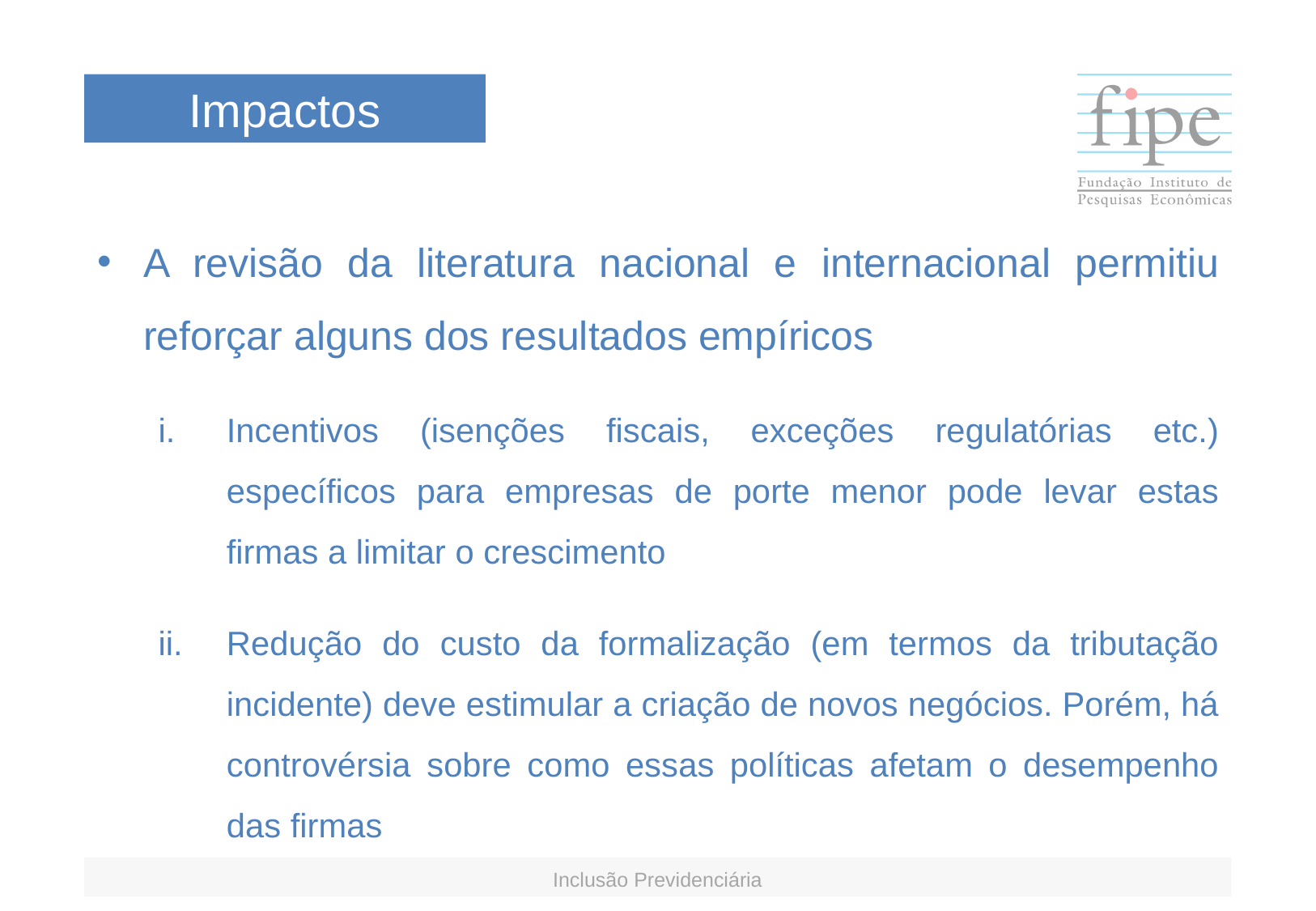

Impactos
A revisão da literatura nacional e internacional permitiu reforçar alguns dos resultados empíricos
Incentivos (isenções fiscais, exceções regulatórias etc.) específicos para empresas de porte menor pode levar estas firmas a limitar o crescimento
Redução do custo da formalização (em termos da tributação incidente) deve estimular a criação de novos negócios. Porém, há controvérsia sobre como essas políticas afetam o desempenho das firmas
Inclusão Previdenciária
* Outras modalidades, como reforma, também podem ser incluídas